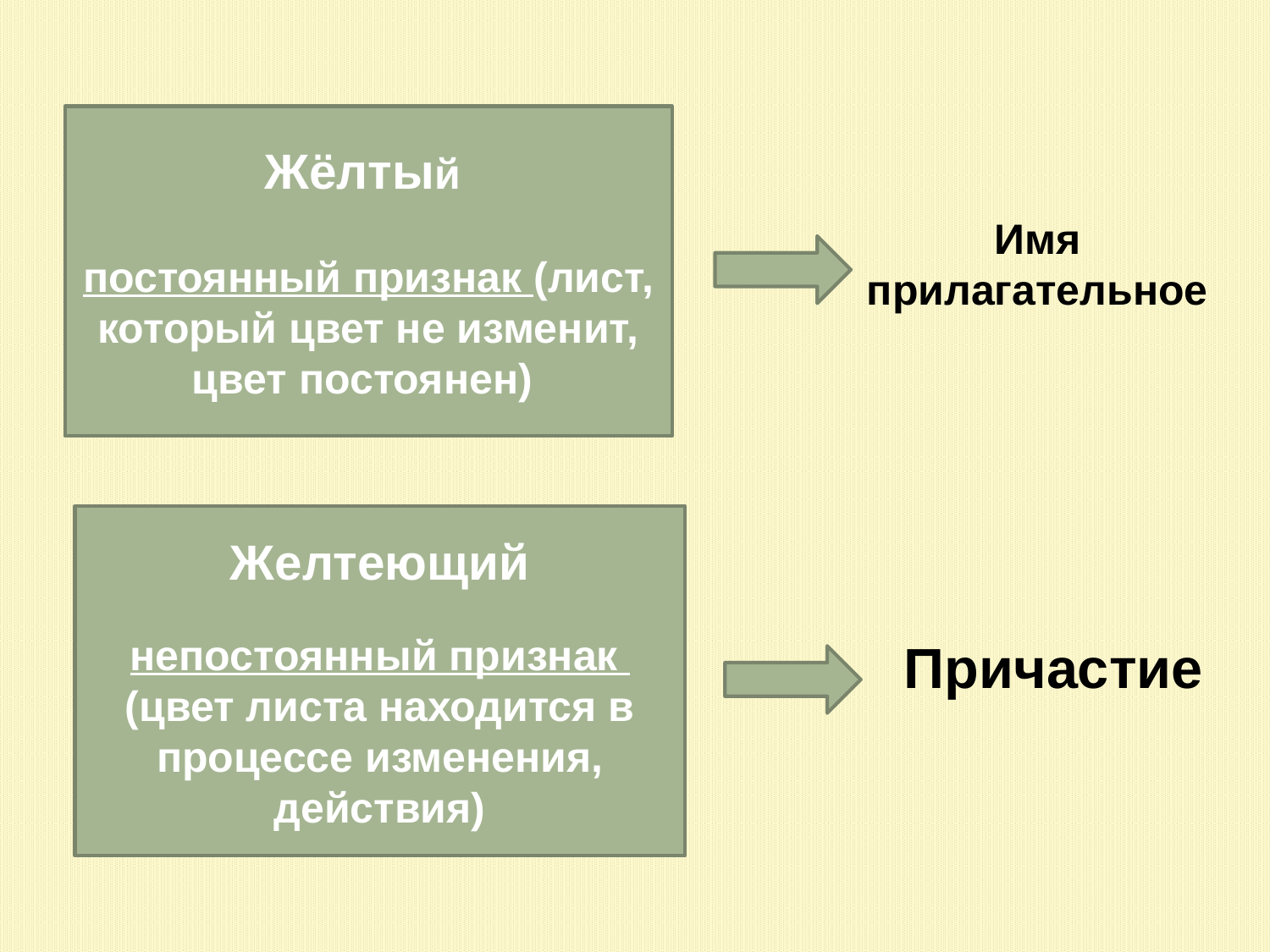

Жёлтый

постоянный признак (лист, который цвет не изменит, цвет постоянен)
Имя прилагательное

Желтеющий

непостоянный признак
(цвет листа находится в процессе изменения, действия)
Причастие